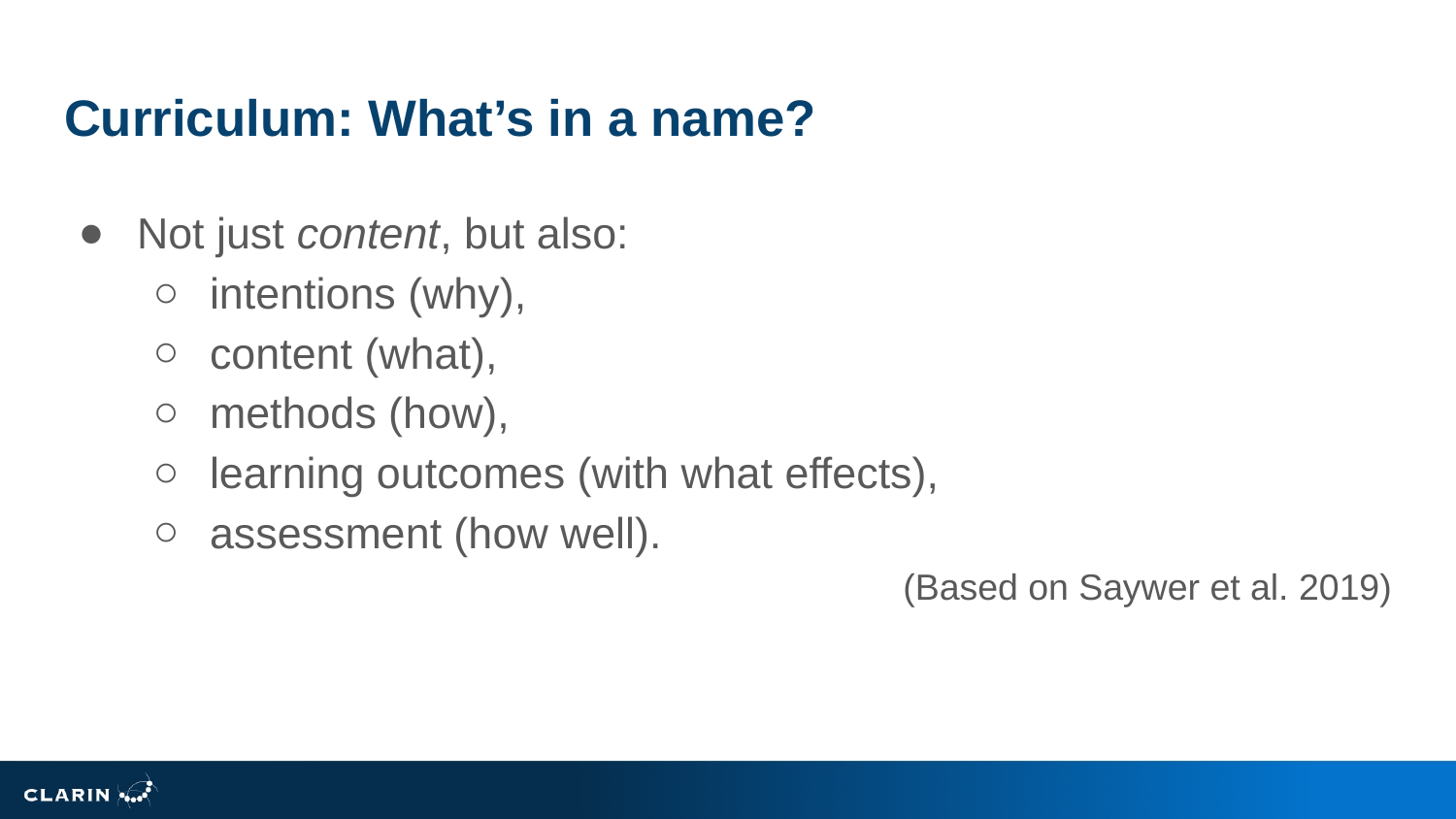

# Curriculum: What’s in a name?
Not just content, but also:
intentions (why),
content (what),
methods (how),
learning outcomes (with what effects),
assessment (how well).
(Based on Saywer et al. 2019)